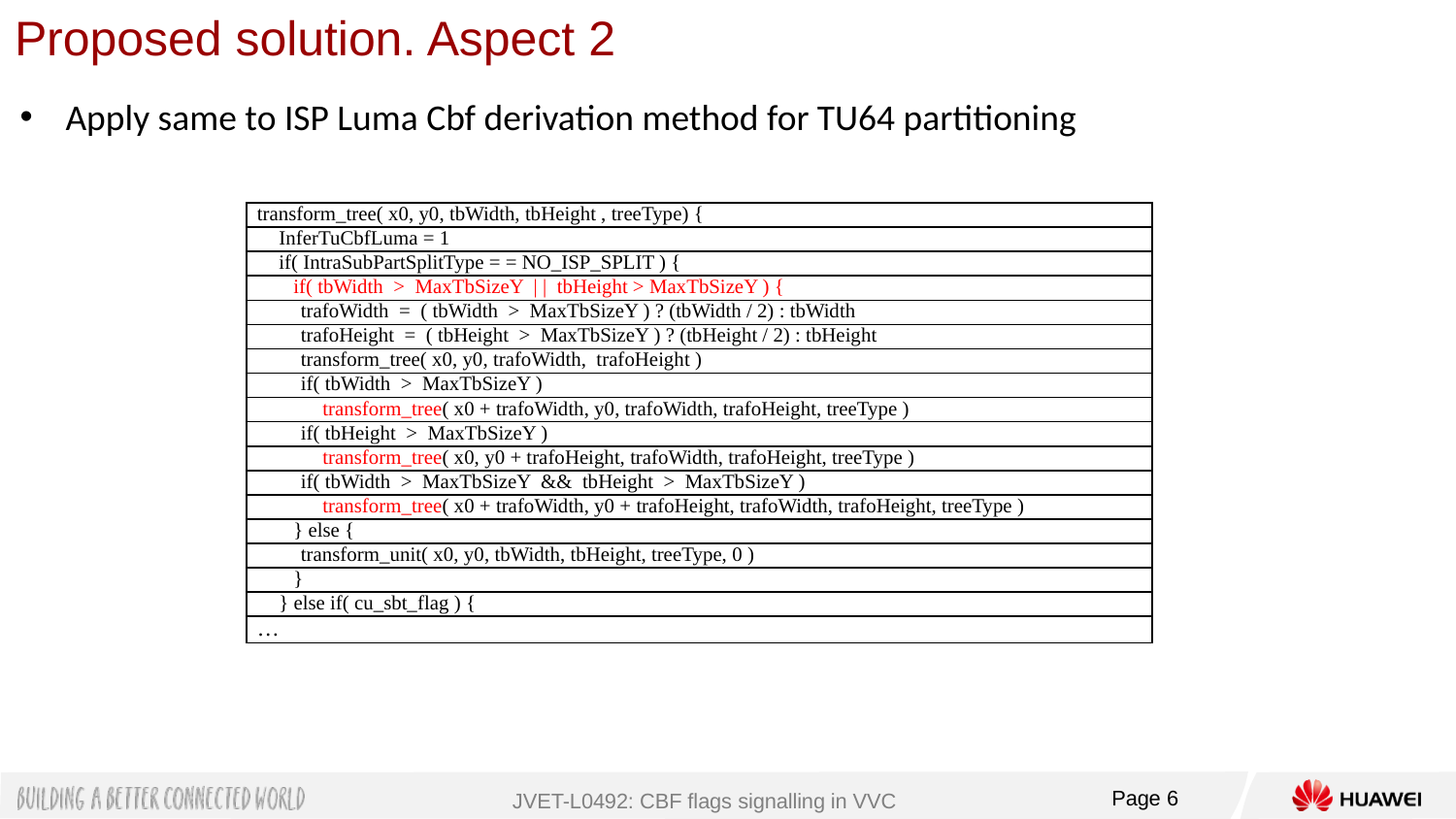

# Proposed solution. Aspect 2
Apply same to ISP Luma Cbf derivation method for TU64 partitioning
| transform\_tree( x0, y0, tbWidth, tbHeight , treeType) { |
| --- |
| InferTuCbfLuma = 1 |
| if( IntraSubPartSplitType = = NO\_ISP\_SPLIT ) { |
| if( tbWidth > MaxTbSizeY | | tbHeight > MaxTbSizeY ) { |
| trafoWidth = ( tbWidth > MaxTbSizeY ) ? (tbWidth / 2) : tbWidth |
| trafoHeight = ( tbHeight > MaxTbSizeY ) ? (tbHeight / 2) : tbHeight |
| transform\_tree( x0, y0, trafoWidth,  trafoHeight ) |
| if( tbWidth > MaxTbSizeY ) |
| transform\_tree( x0 + trafoWidth, y0, trafoWidth, trafoHeight, treeType ) |
| if( tbHeight > MaxTbSizeY ) |
| transform\_tree( x0, y0 + trafoHeight, trafoWidth, trafoHeight, treeType ) |
| if( tbWidth > MaxTbSizeY && tbHeight > MaxTbSizeY ) |
| transform\_tree( x0 + trafoWidth, y0 + trafoHeight, trafoWidth, trafoHeight, treeType ) |
| } else { |
| transform\_unit( x0, y0, tbWidth, tbHeight, treeType, 0 ) |
| } |
| } else if( cu\_sbt\_flag ) { |
| … |